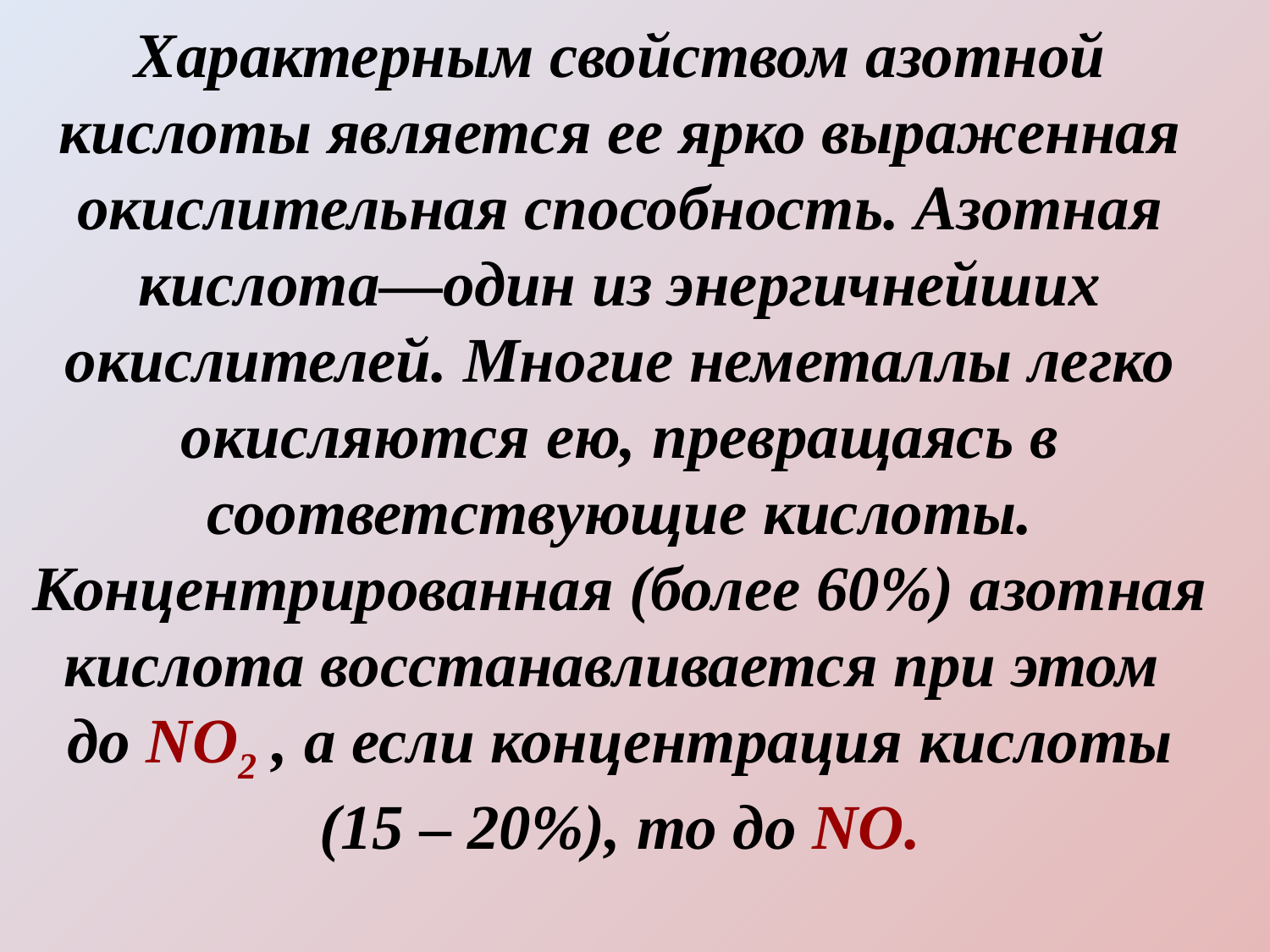

# Характерным свойством азотной кислоты является ее ярко выраженная окислительная способность. Азотная кислота—один из энергичнейших окислителей. Многие неметаллы легко окисляются ею, превращаясь в соответствующие кислоты. Концентрированная (более 60%) азотная кислота восстанавливается при этом  до NO2 , а если концентрация кислоты (15 – 20%), то до NO.